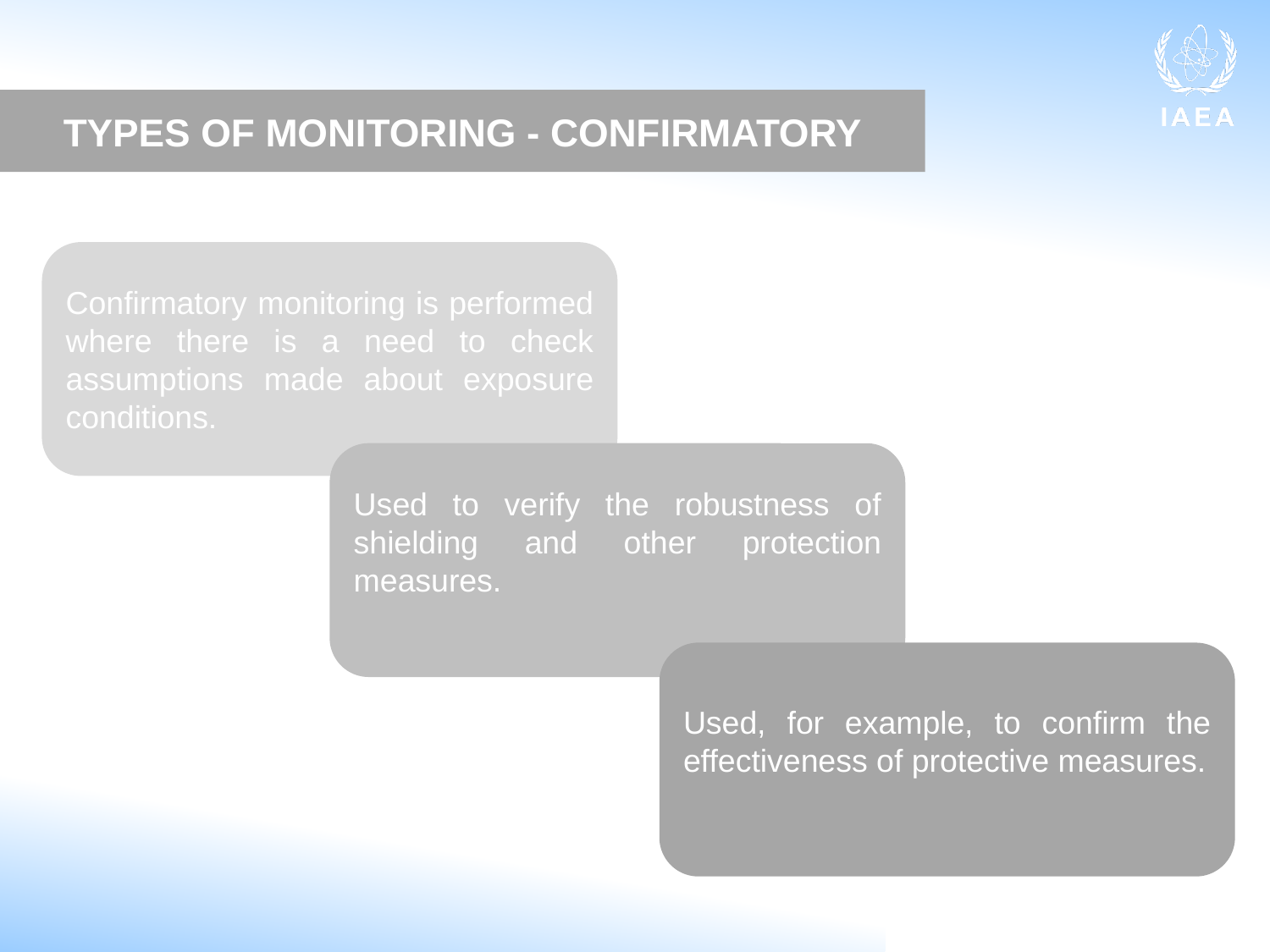

TYPES OF MONITORING - CONFIRMATORY
Confirmatory monitoring is performed where there is a need to check assumptions made about exposure conditions.
Used to verify the robustness of shielding and other protection measures.

Used, for example, to confirm the effectiveness of protective measures.